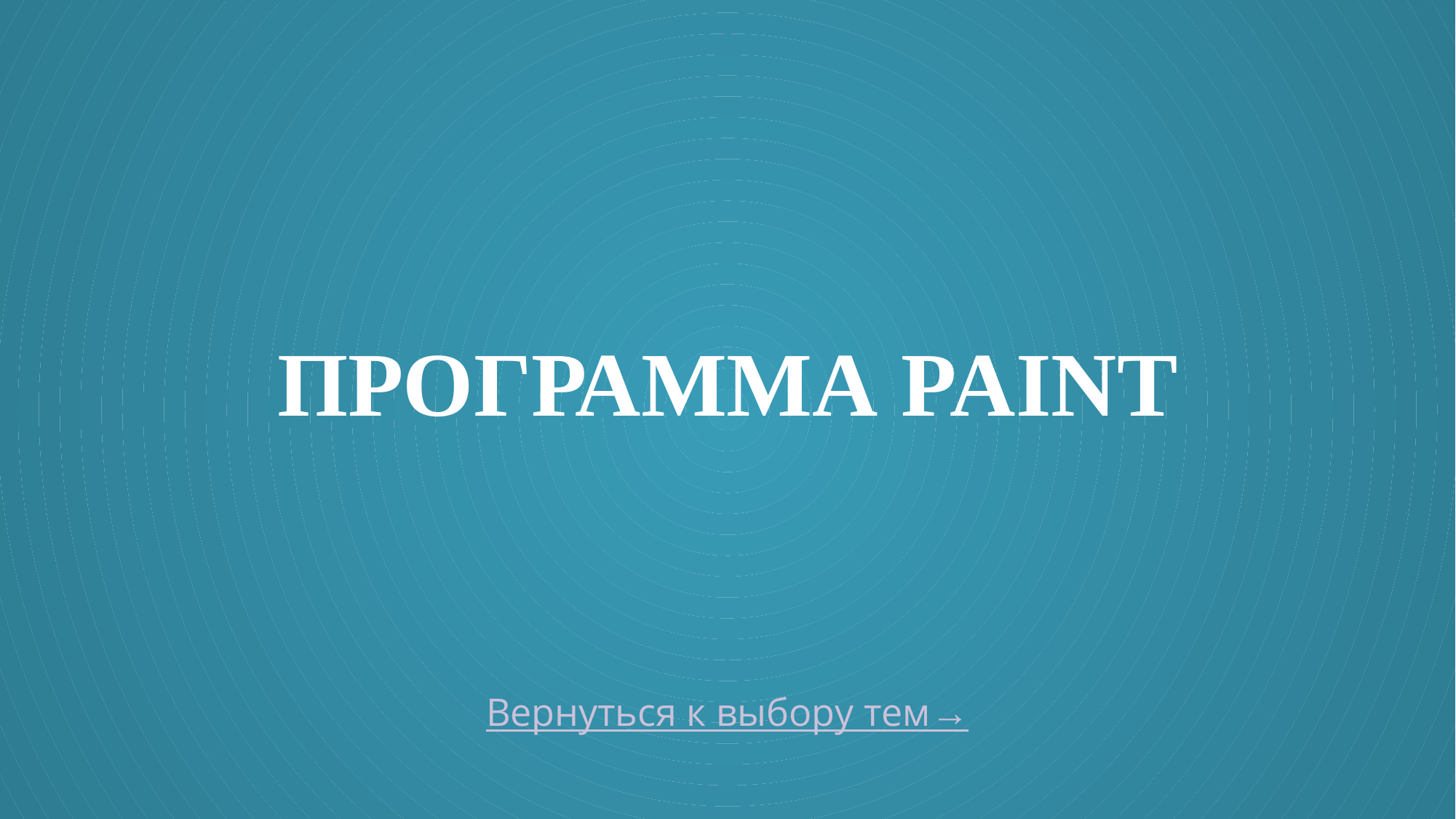

# Программа Paint
Вернуться к выбору тем→